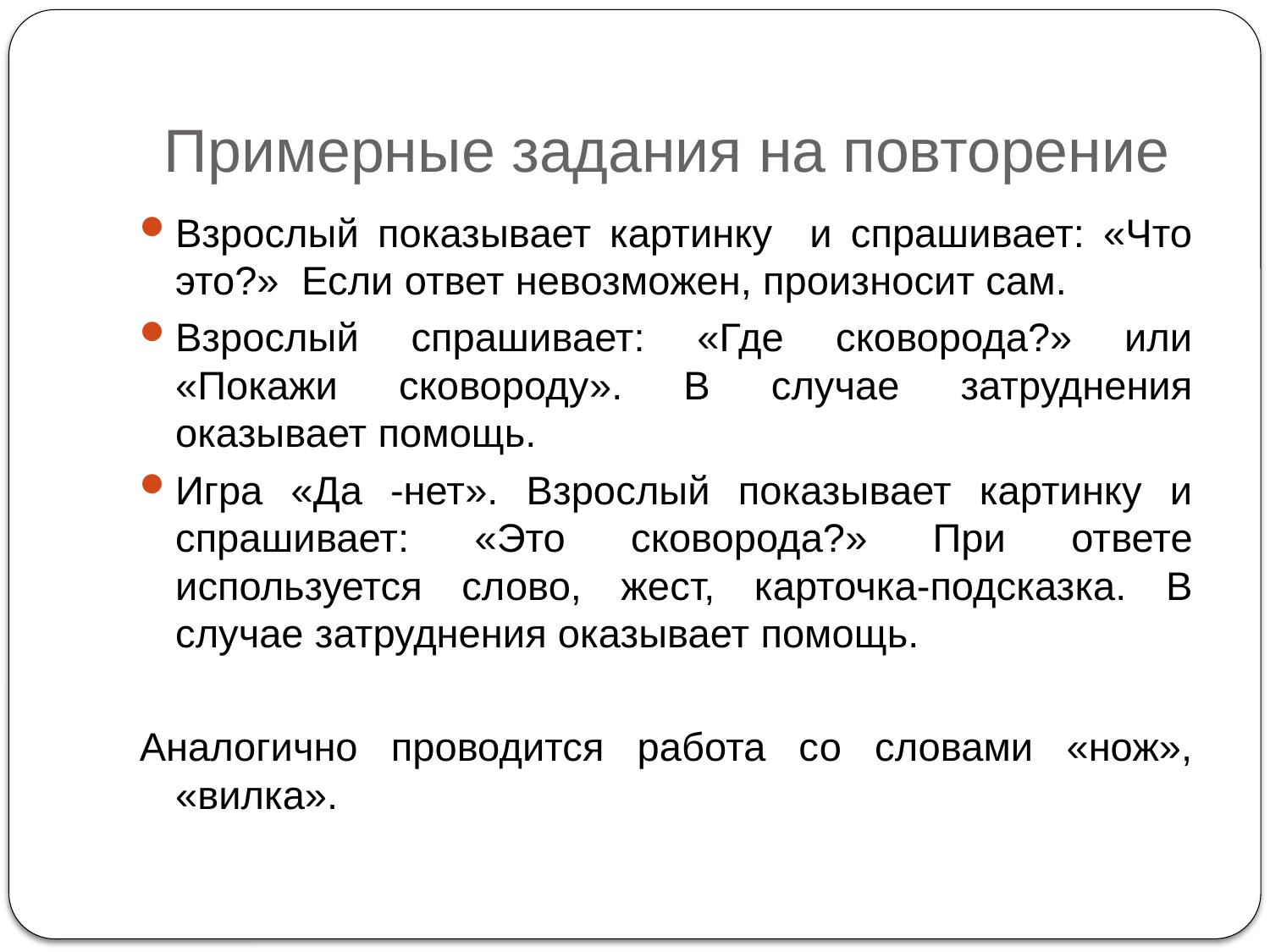

# Примерные задания на повторение
Взрослый показывает картинку  и спрашивает: «Что это?»  Если ответ невозможен, произносит сам.
Взрослый спрашивает: «Где сковорода?» или «Покажи сковороду». В случае затруднения оказывает помощь.
Игра «Да -нет». Взрослый показывает картинку и спрашивает: «Это сковорода?» При ответе используется слово, жест, карточка-подсказка. В случае затруднения оказывает помощь.

Аналогично проводится работа со словами «нож», «вилка».